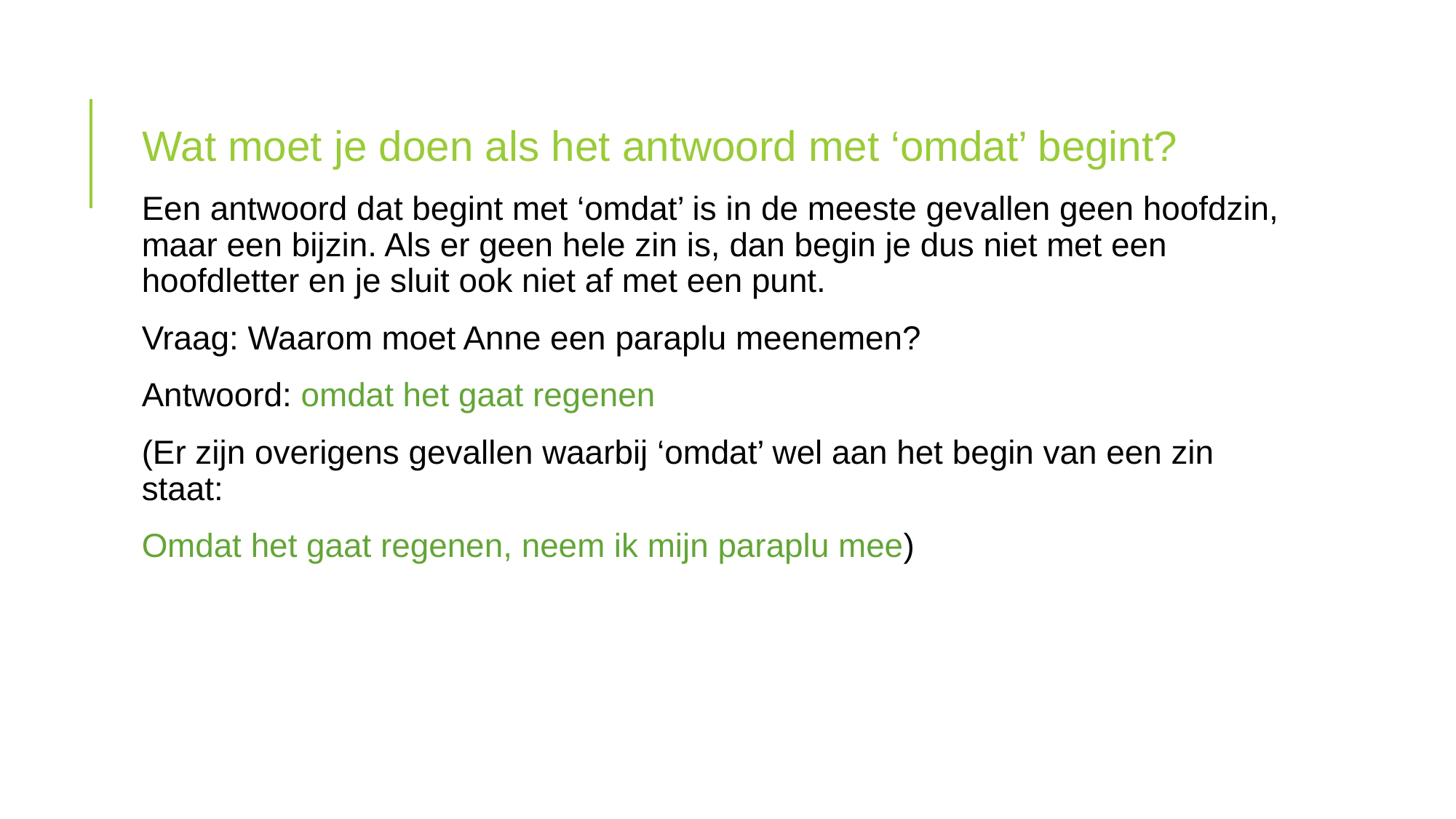

Wat moet je doen als het antwoord met ‘omdat’ begint?
Een antwoord dat begint met ‘omdat’ is in de meeste gevallen geen hoofdzin, maar een bijzin. Als er geen hele zin is, dan begin je dus niet met een hoofdletter en je sluit ook niet af met een punt.
Vraag: Waarom moet Anne een paraplu meenemen?
Antwoord: omdat het gaat regenen
(Er zijn overigens gevallen waarbij ‘omdat’ wel aan het begin van een zin staat:
Omdat het gaat regenen, neem ik mijn paraplu mee)